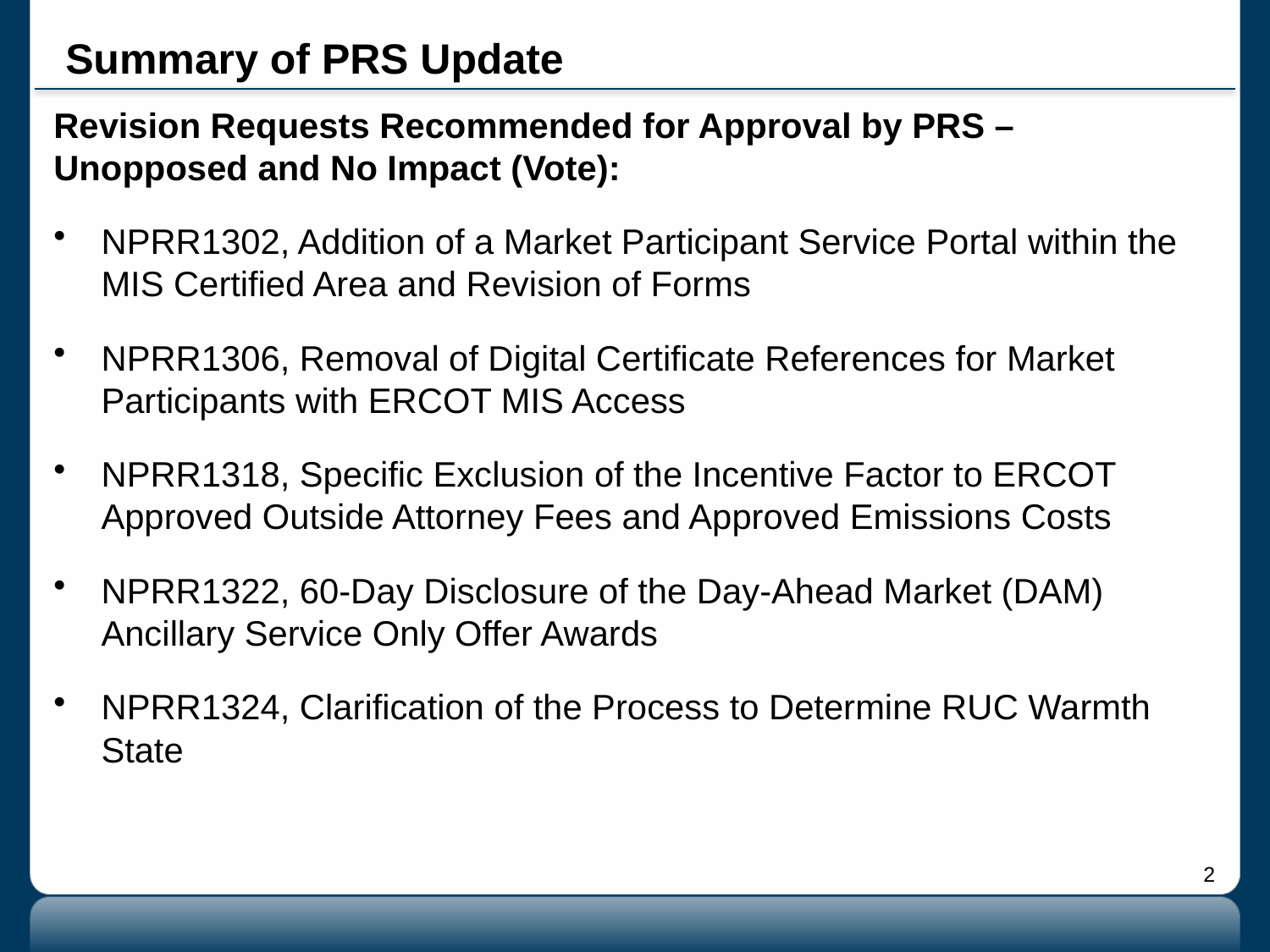

# Summary of PRS Update
Revision Requests Recommended for Approval by PRS – Unopposed and No Impact (Vote):
NPRR1302, Addition of a Market Participant Service Portal within the MIS Certified Area and Revision of Forms
NPRR1306, Removal of Digital Certificate References for Market Participants with ERCOT MIS Access
NPRR1318, Specific Exclusion of the Incentive Factor to ERCOT Approved Outside Attorney Fees and Approved Emissions Costs
NPRR1322, 60-Day Disclosure of the Day-Ahead Market (DAM) Ancillary Service Only Offer Awards
NPRR1324, Clarification of the Process to Determine RUC Warmth State